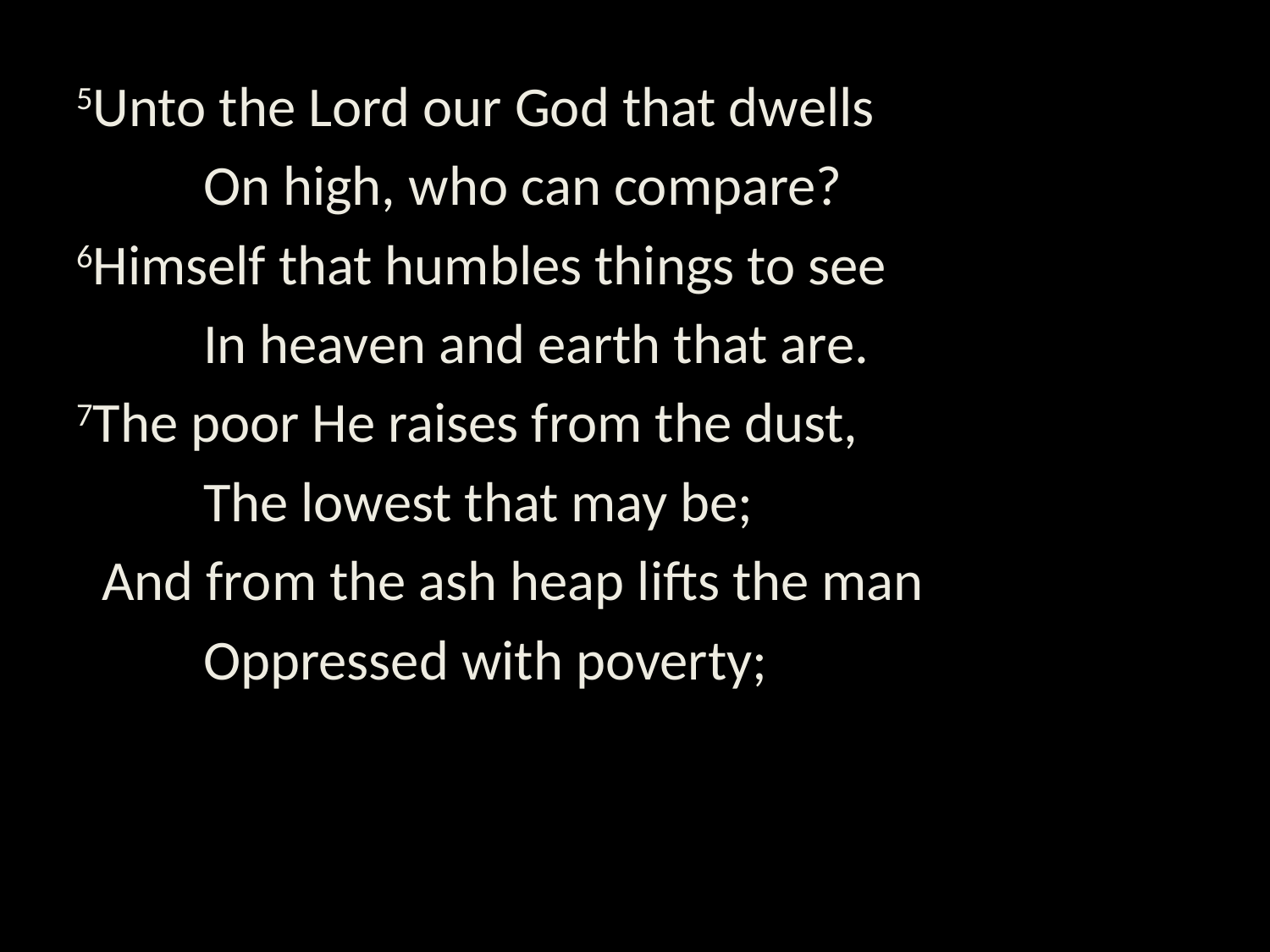

5Unto the Lord our God that dwells
	On high, who can compare?
6Himself that humbles things to see
	In heaven and earth that are.
7The poor He raises from the dust,
	The lowest that may be;
  And from the ash heap lifts the man
	Oppressed with poverty;